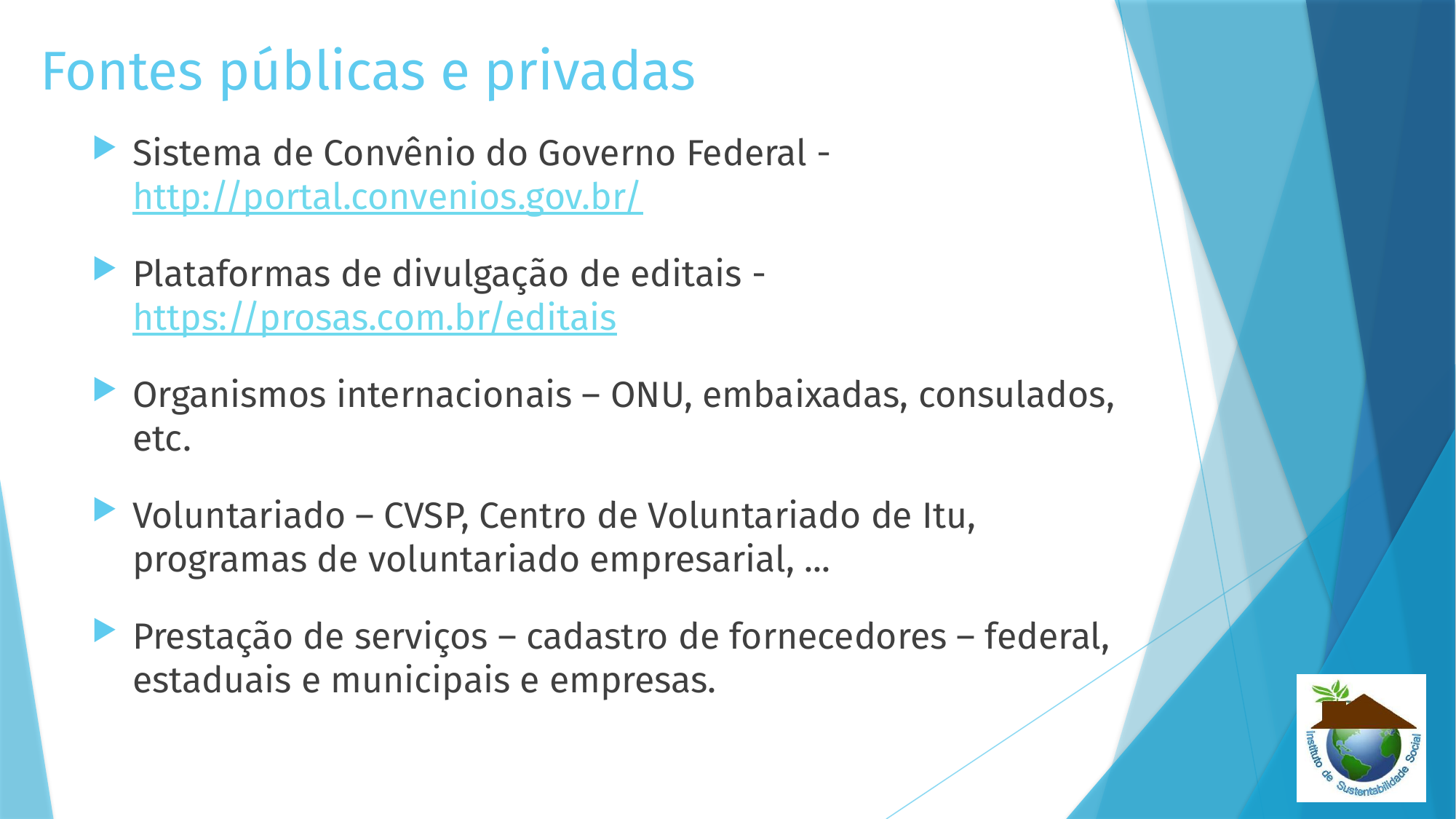

# Fontes públicas e privadas
Sistema de Convênio do Governo Federal - http://portal.convenios.gov.br/
Plataformas de divulgação de editais - https://prosas.com.br/editais
Organismos internacionais – ONU, embaixadas, consulados, etc.
Voluntariado – CVSP, Centro de Voluntariado de Itu, programas de voluntariado empresarial, ...
Prestação de serviços – cadastro de fornecedores – federal, estaduais e municipais e empresas.